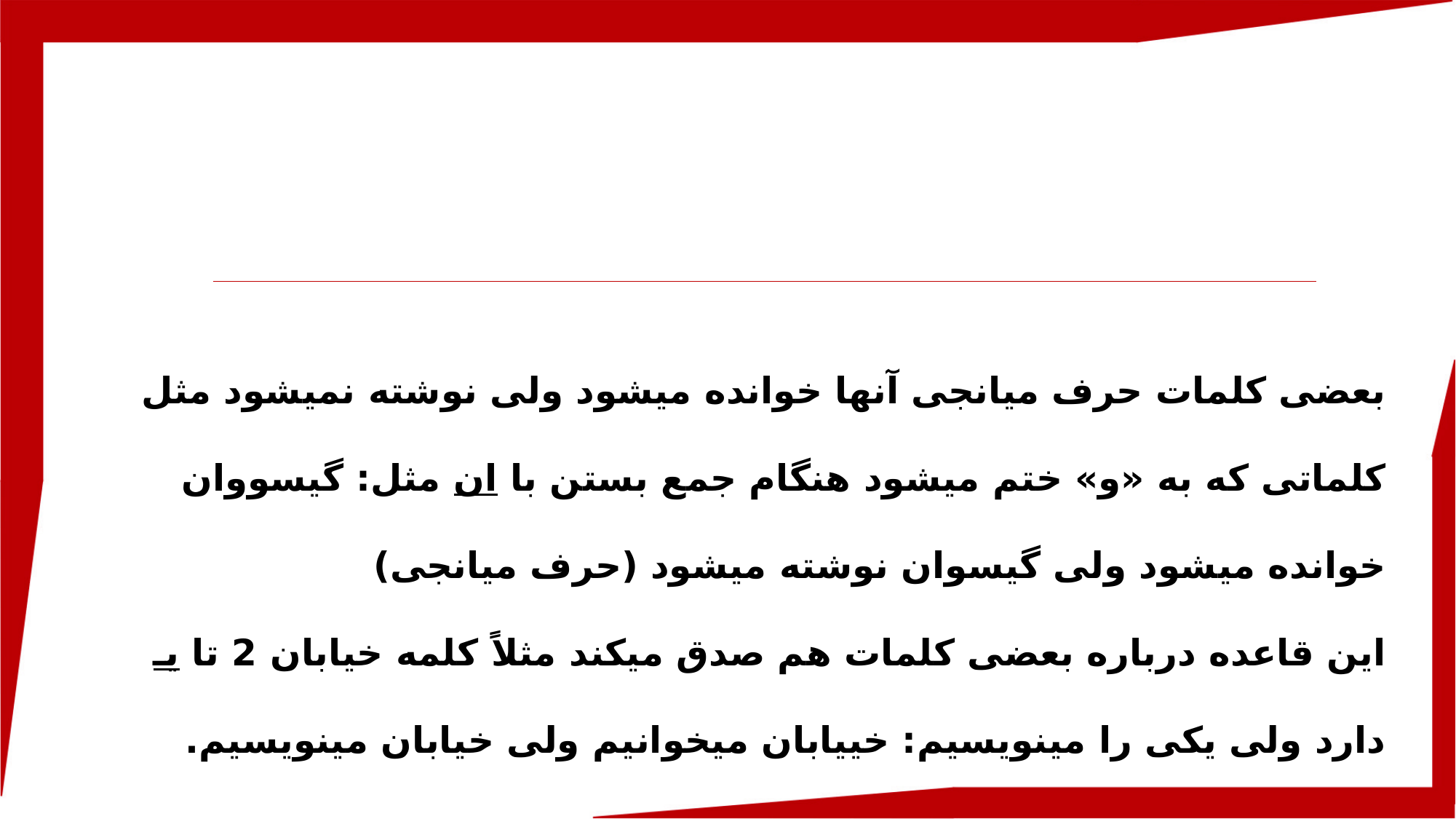

بعضی کلمات حرف میانجی آن­ها خوانده می­شود ولی نوشته نمی­شود مثل کلماتی که به «و» ختم می­شود هنگام جمع بستن با ان مثل: گیسووان خوانده می­شود ولی گیسوان نوشته می­شود (حرف میانجی)
این قاعده درباره بعضی کلمات هم صدق می­کند مثلاً کلمه خیابان 2 تا یـ دارد ولی یکی را می­نویسیم: خییابان می­خوانیم ولی خیابان می­نویسیم.